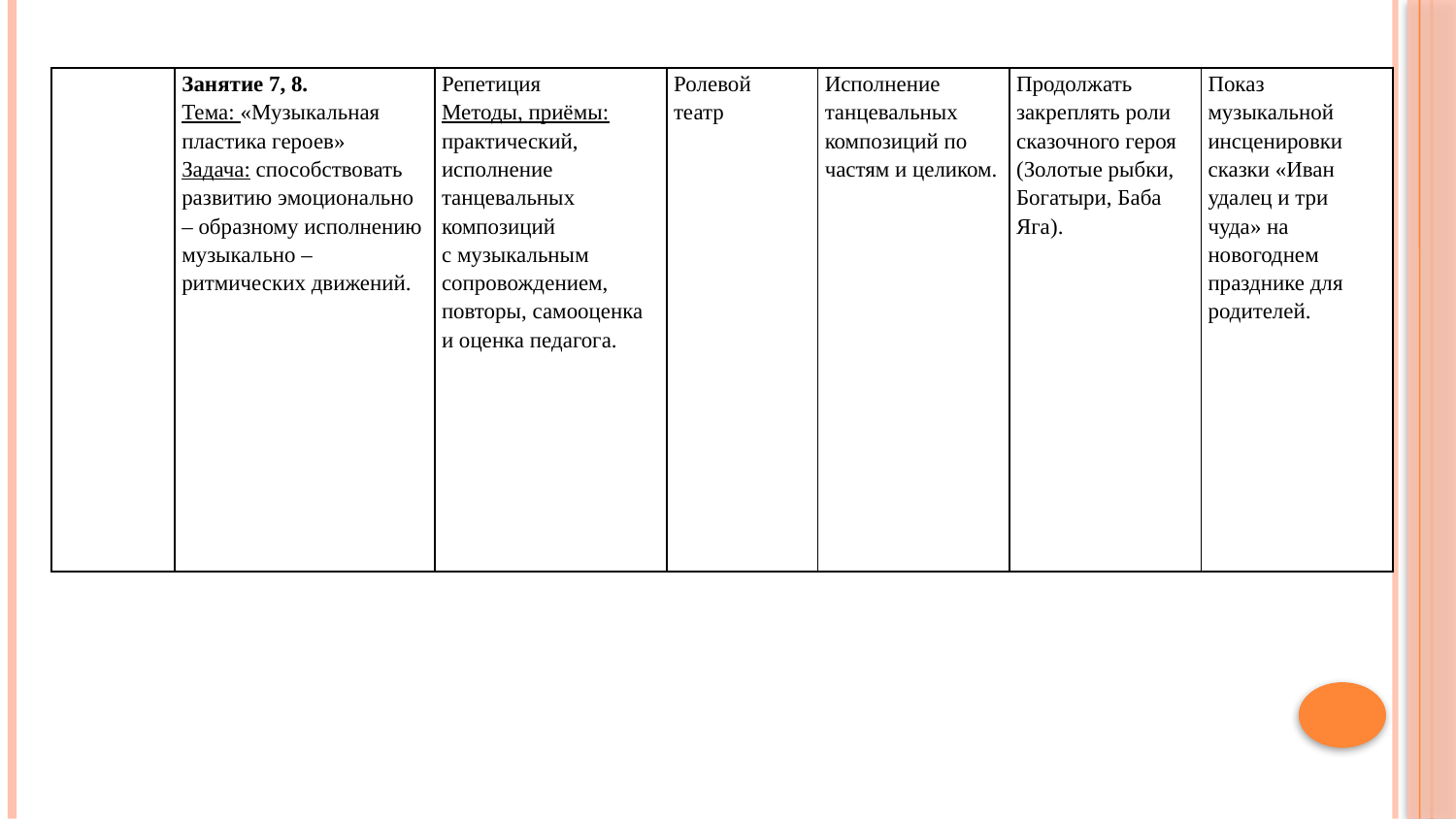

|  | Занятие 7, 8. Тема: «Музыкальная пластика героев» Задача: способствовать развитию эмоционально – образному исполнению музыкально – ритмических движений. | Репетиция Методы, приёмы: практический, исполнение танцевальных композиций с музыкальным сопровождением, повторы, самооценка и оценка педагога. | Ролевой театр | Исполнение танцевальных композиций по частям и целиком. | Продолжать закреплять роли сказочного героя (Золотые рыбки, Богатыри, Баба Яга). | Показ музыкальной инсценировки сказки «Иван удалец и три чуда» на новогоднем празднике для родителей. |
| --- | --- | --- | --- | --- | --- | --- |